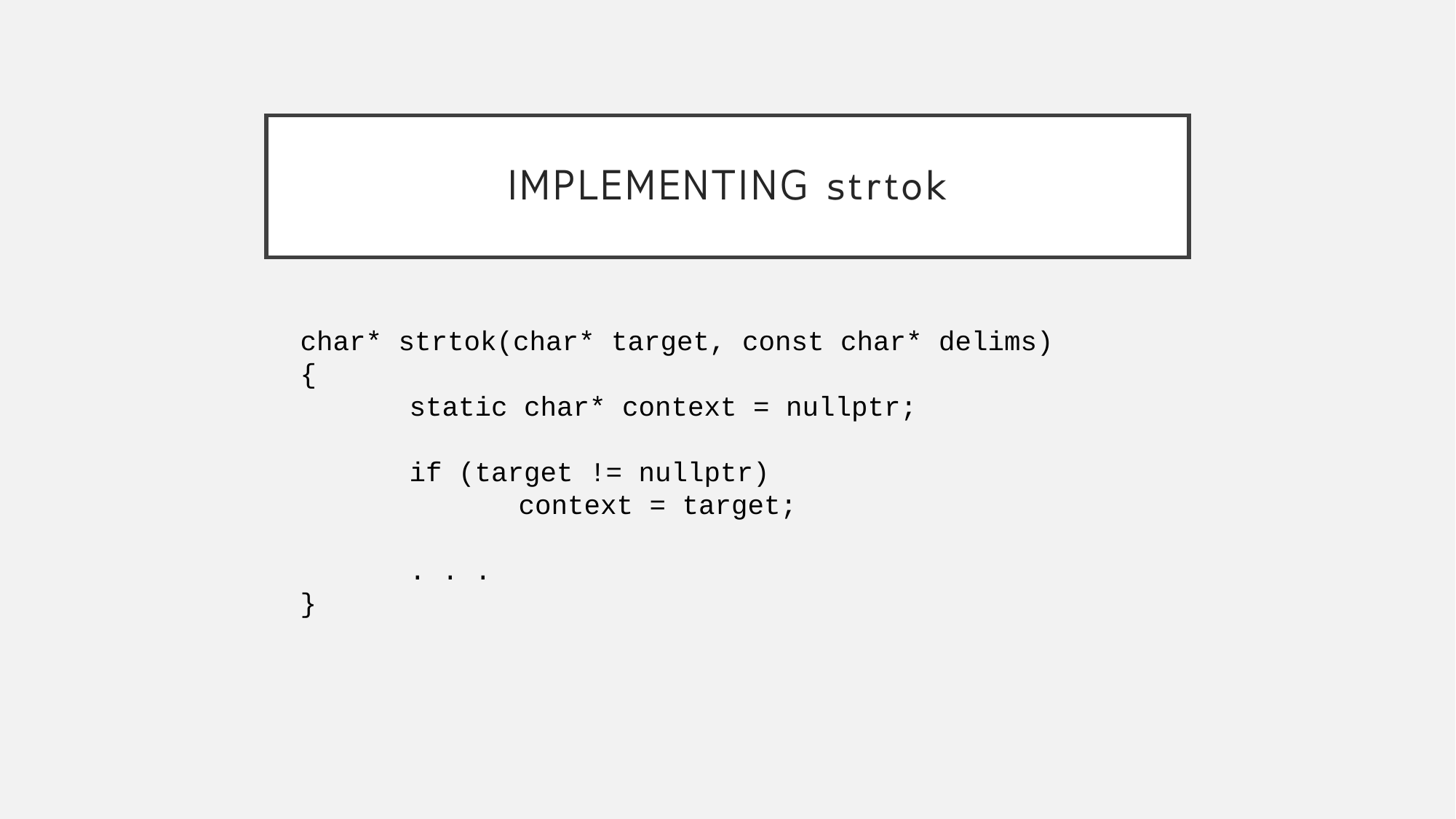

# Implementing strtok
char* strtok(char* target, const char* delims)
{
	static char* context = nullptr;

	if (target != nullptr)
		context = target;

	. . .
}